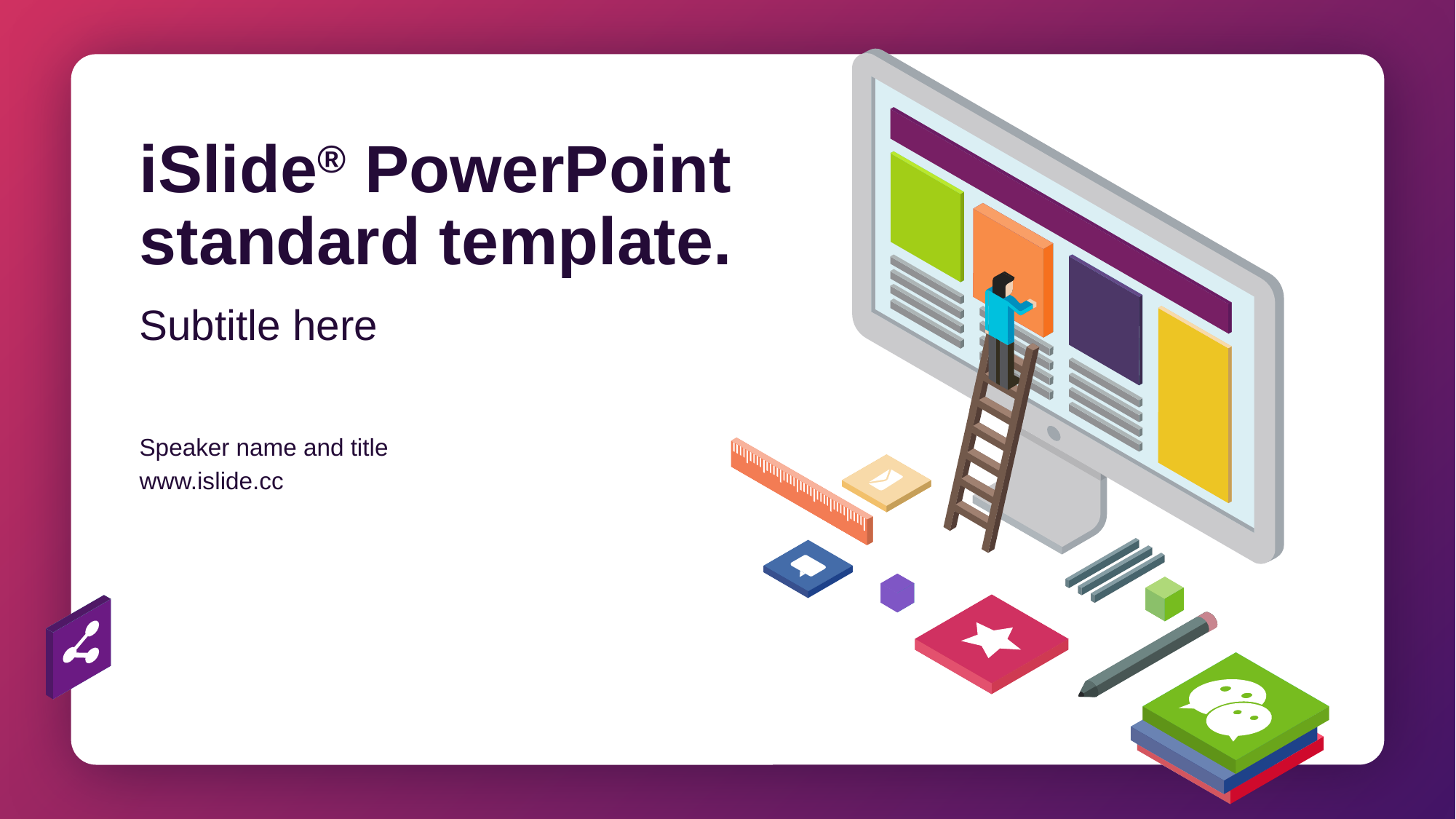

# iSlide® PowerPoint standard template.

Subtitle here

Speaker name and title

www.islide.cc